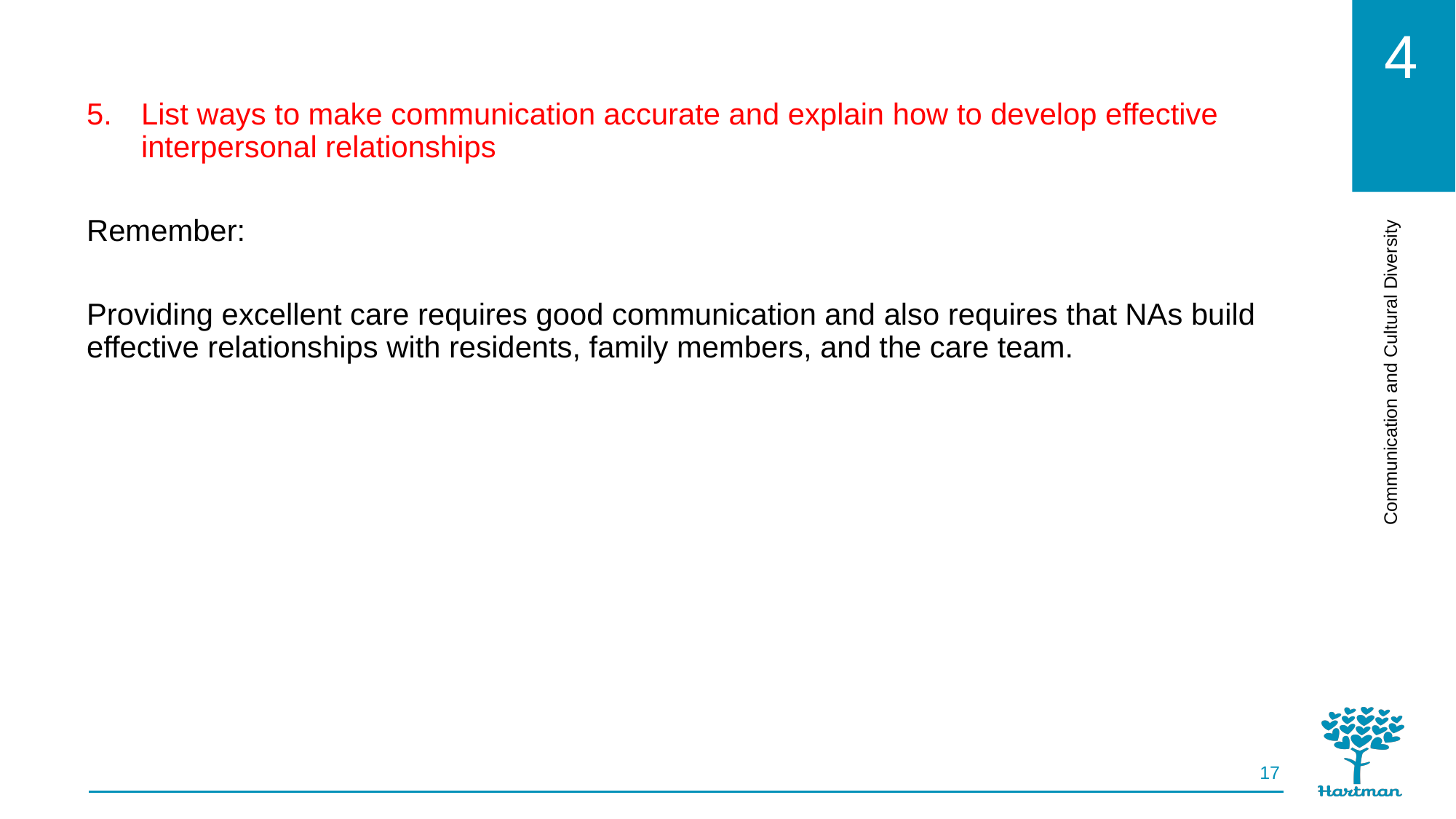

List ways to make communication accurate and explain how to develop effective interpersonal relationships

Remember:

Providing excellent care requires good communication and also requires that NAs build effective relationships with residents, family members, and the care team.

17